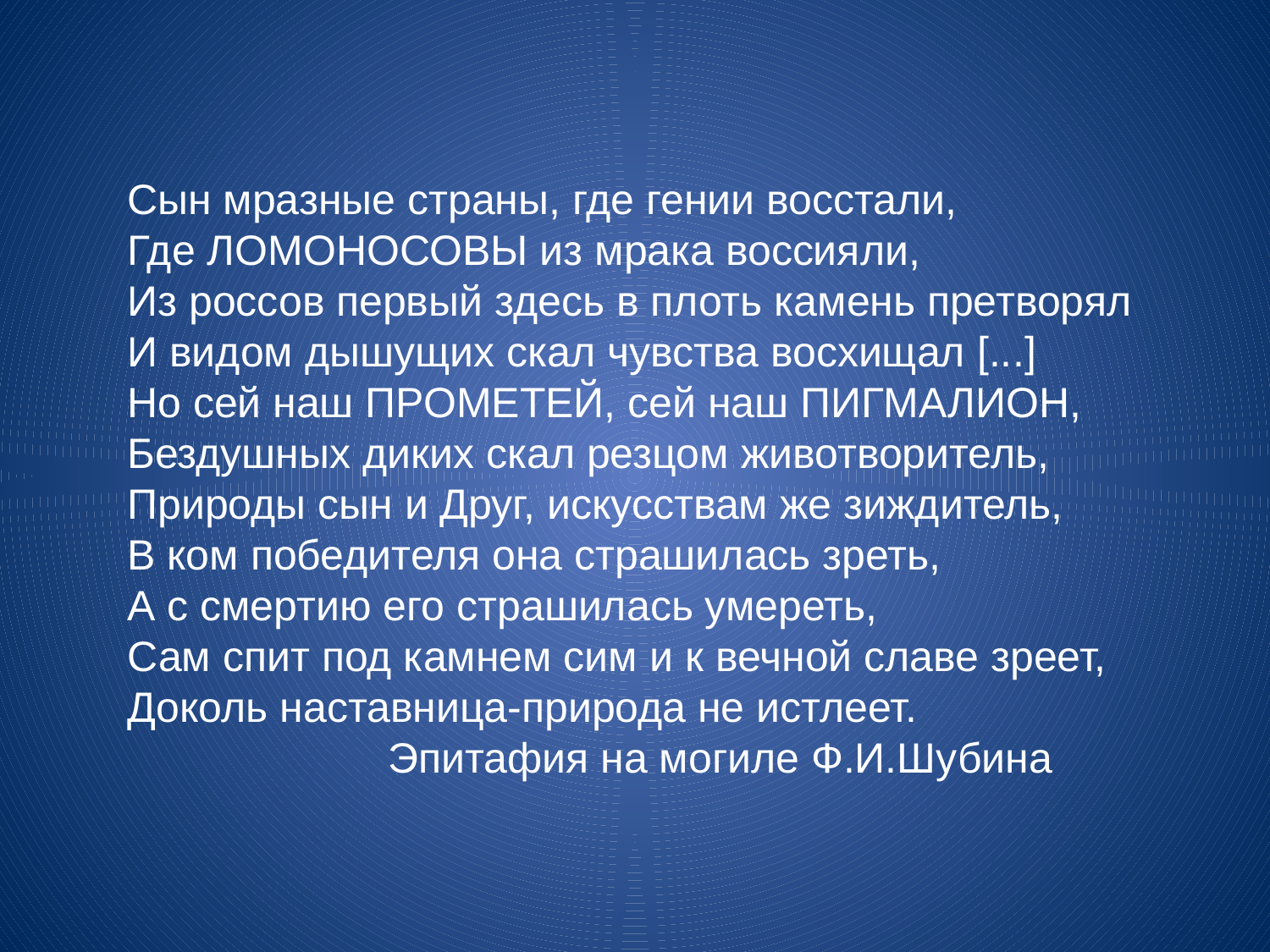

Сын мразные страны, где гении восстали,
Где ЛОМОНОСОВЫ из мрака воссияли,
Из россов первый здесь в плоть камень претворял
И видом дышущих скал чувства восхищал [...]
Но сей наш ПРОМЕТЕЙ, сей наш ПИГМАЛИОН,
Бездушных диких скал резцом животворитель,
Природы сын и Друг, искусствам же зиждитель,
В ком победителя она страшилась зреть,
А с смертию его страшилась умереть,
Сам спит под камнем сим и к вечной славе зреет,
Доколь наставница-природа не истлеет.
                      Эпитафия на могиле Ф.И.Шубина